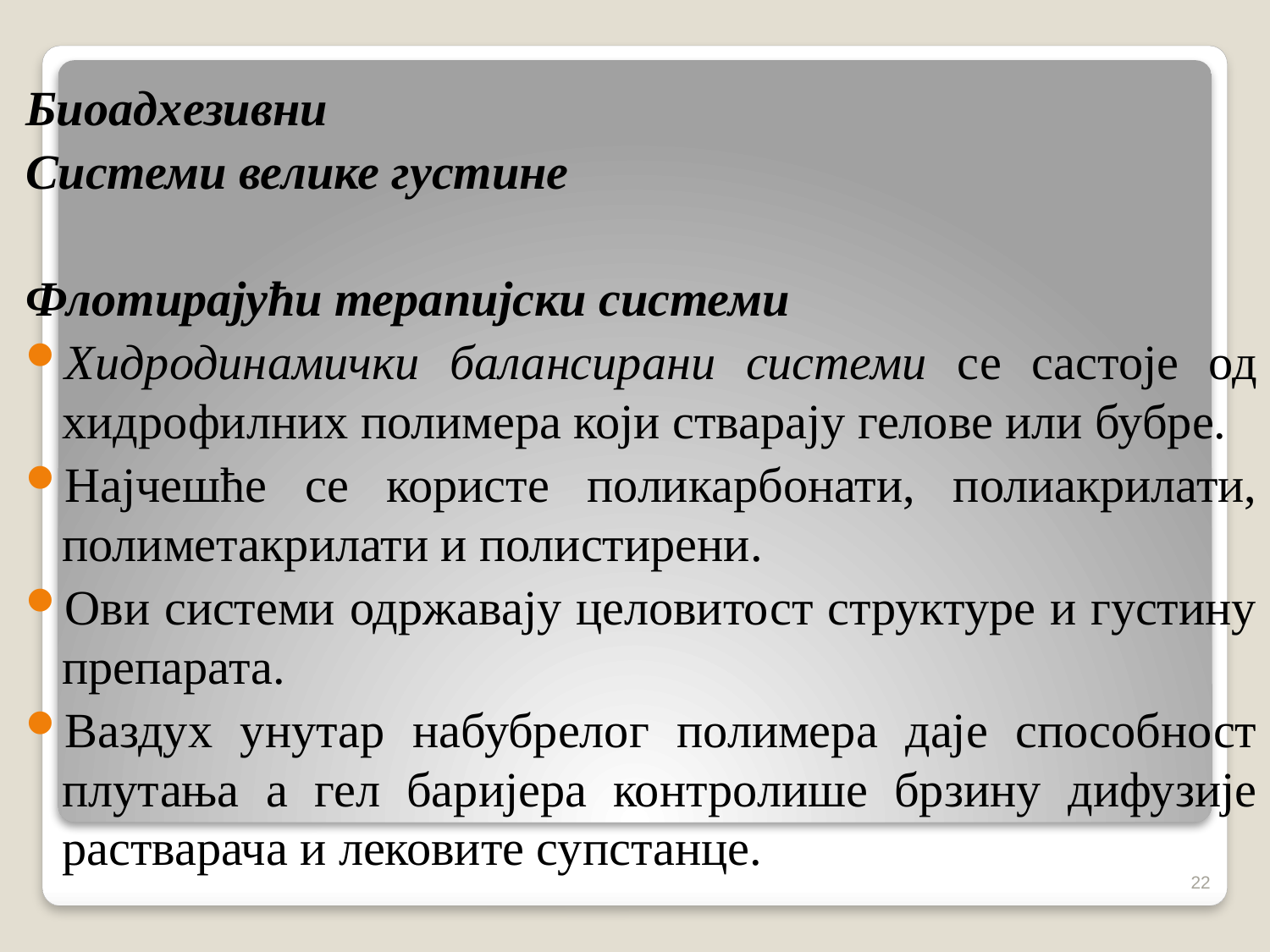

Биоадхезивни
Системи велике густине

Флотирајући терапијски системи
Хидродинамички балансирани системи се састоје од хидрофилних полимера који стварају гелове или бубре.
Најчешће се користе поликарбонати, полиакрилати, полиметакрилати и полистирени.
Ови системи одржавају целовитост структуре и густину препарата.
Ваздух унутар набубрелог полимера даје способност плутања а гел баријера контролише брзину дифузије растварача и лековите супстанце.
22